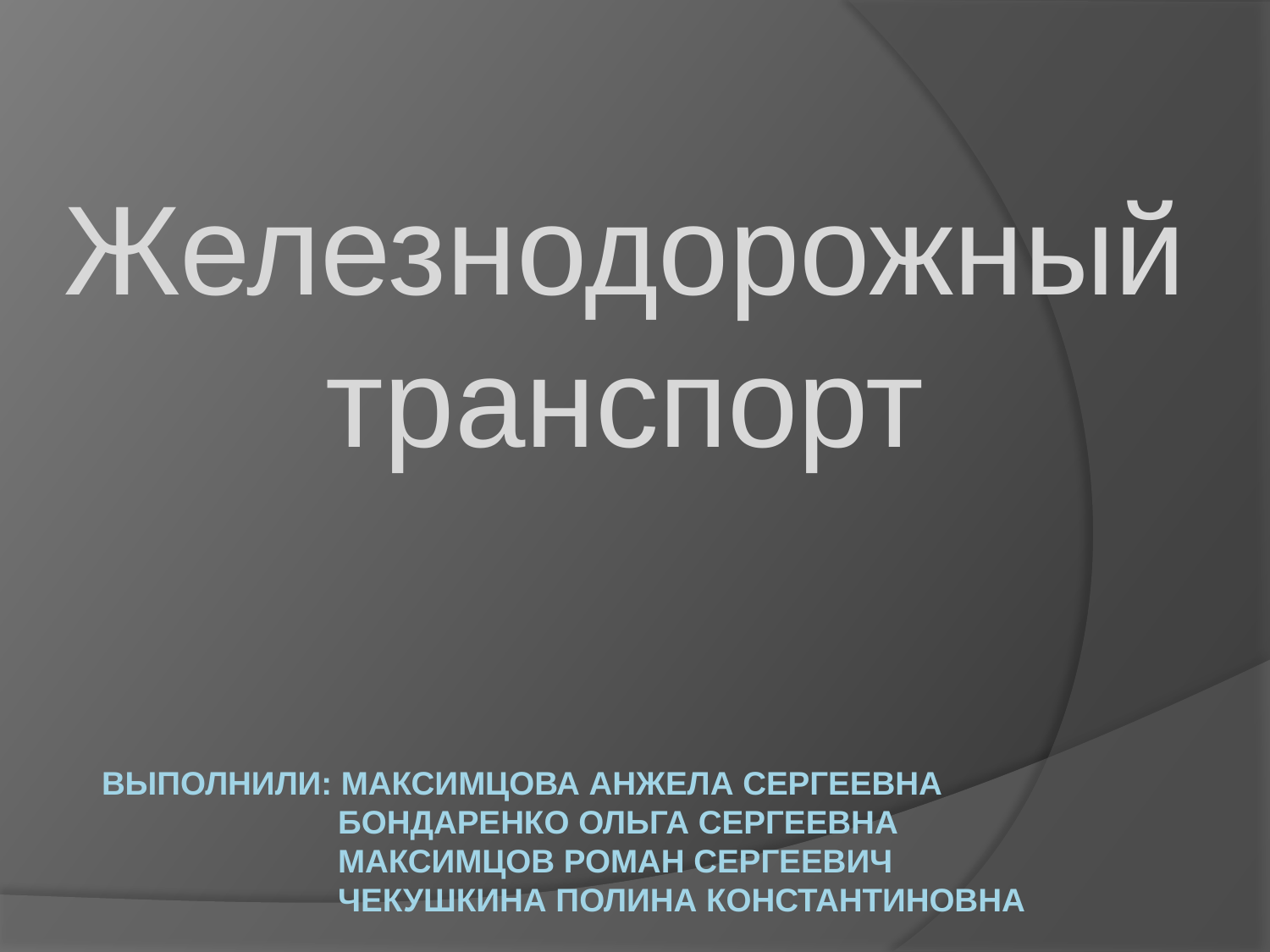

Железнодорожный транспорт
# Выполнили: Максимцова Анжела Сергеевна Бондаренко Ольга Сергеевна Максимцов Роман Сергеевич Чекушкина Полина Константиновна